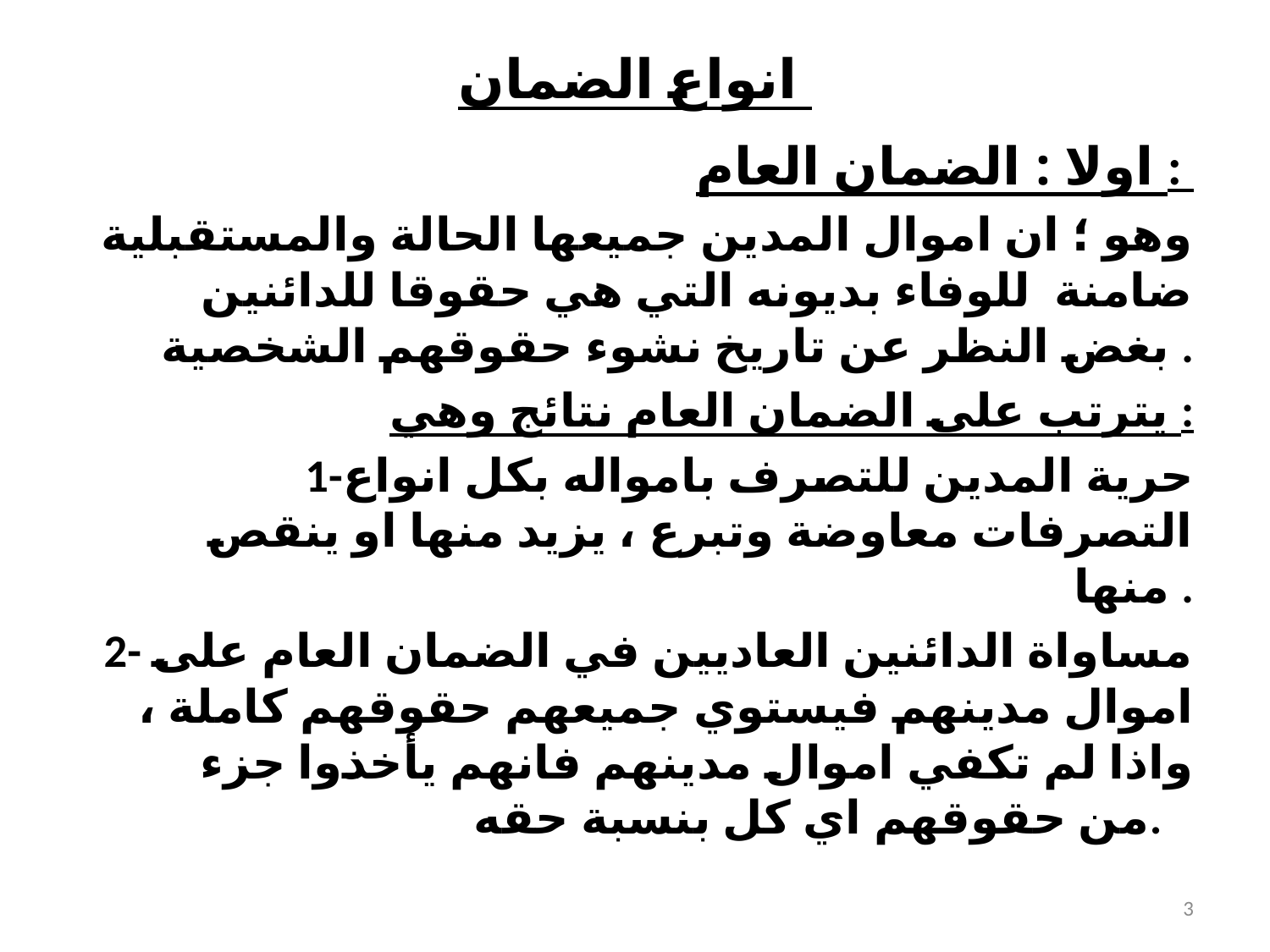

# انواع الضمان
اولا : الضمان العام :
وهو ؛ ان اموال المدين جميعها الحالة والمستقبلية ضامنة  للوفاء بديونه التي هي حقوقا للدائنين بغض النظر عن تاريخ نشوء حقوقهم الشخصية .
يترتب على الضمان العام نتائج وهي :
1-حرية المدين للتصرف بامواله بكل انواع التصرفات معاوضة وتبرع ، يزيد منها او ينقص منها .
2- مساواة الدائنين العاديين في الضمان العام على اموال مدينهم فيستوي جميعهم حقوقهم كاملة ، واذا لم تكفي اموال مدينهم فانهم يأخذوا جزء من حقوقهم اي كل بنسبة حقه.
3